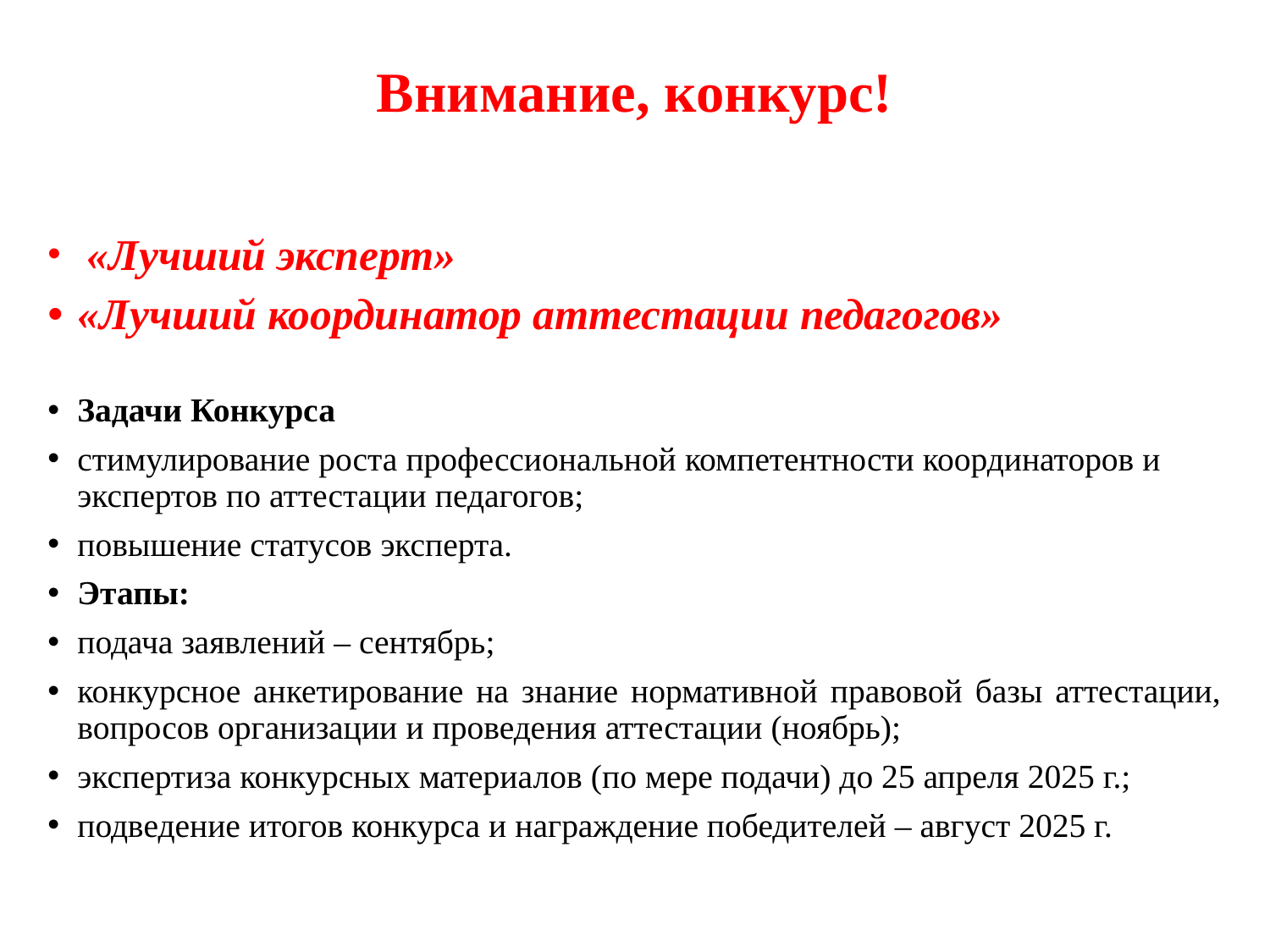

# Внимание, конкурс!
 «Лучший эксперт»
«Лучший координатор аттестации педагогов»

Задачи Конкурса
стимулирование роста профессиональной компетентности координаторов и экспертов по аттестации педагогов;
повышение статусов эксперта.
Этапы:
подача заявлений – сентябрь;
конкурсное анкетирование на знание нормативной правовой базы аттестации, вопросов организации и проведения аттестации (ноябрь);
экспертиза конкурсных материалов (по мере подачи) до 25 апреля 2025 г.;
подведение итогов конкурса и награждение победителей – август 2025 г.